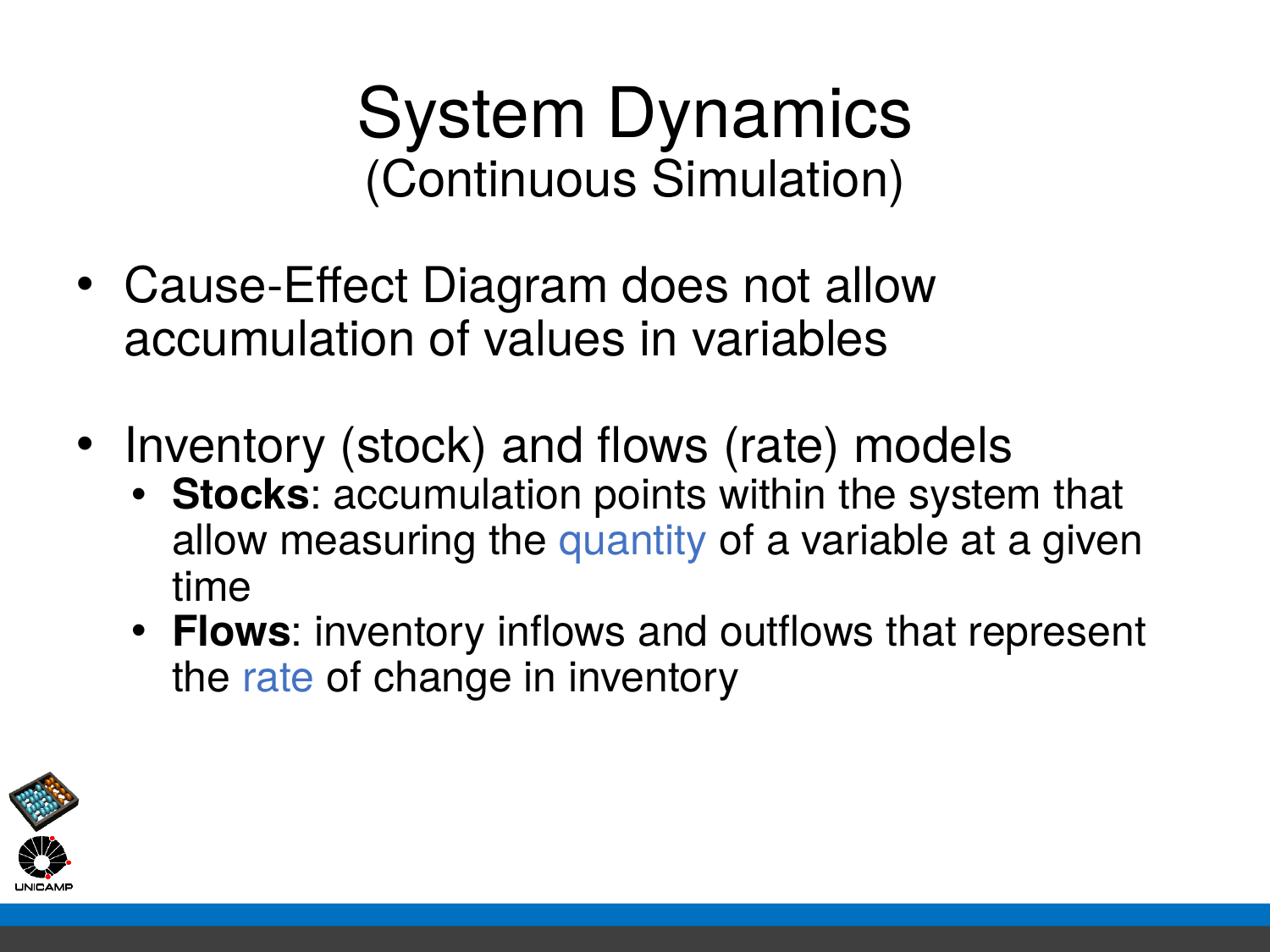

# System Dynamics (Continuous Simulation)
Cause-Effect Diagram does not allow accumulation of values in variables

Inventory (stock) and flows (rate) models
Stocks: accumulation points within the system that allow measuring the quantity of a variable at a given time
Flows: inventory inflows and outflows that represent the rate of change in inventory